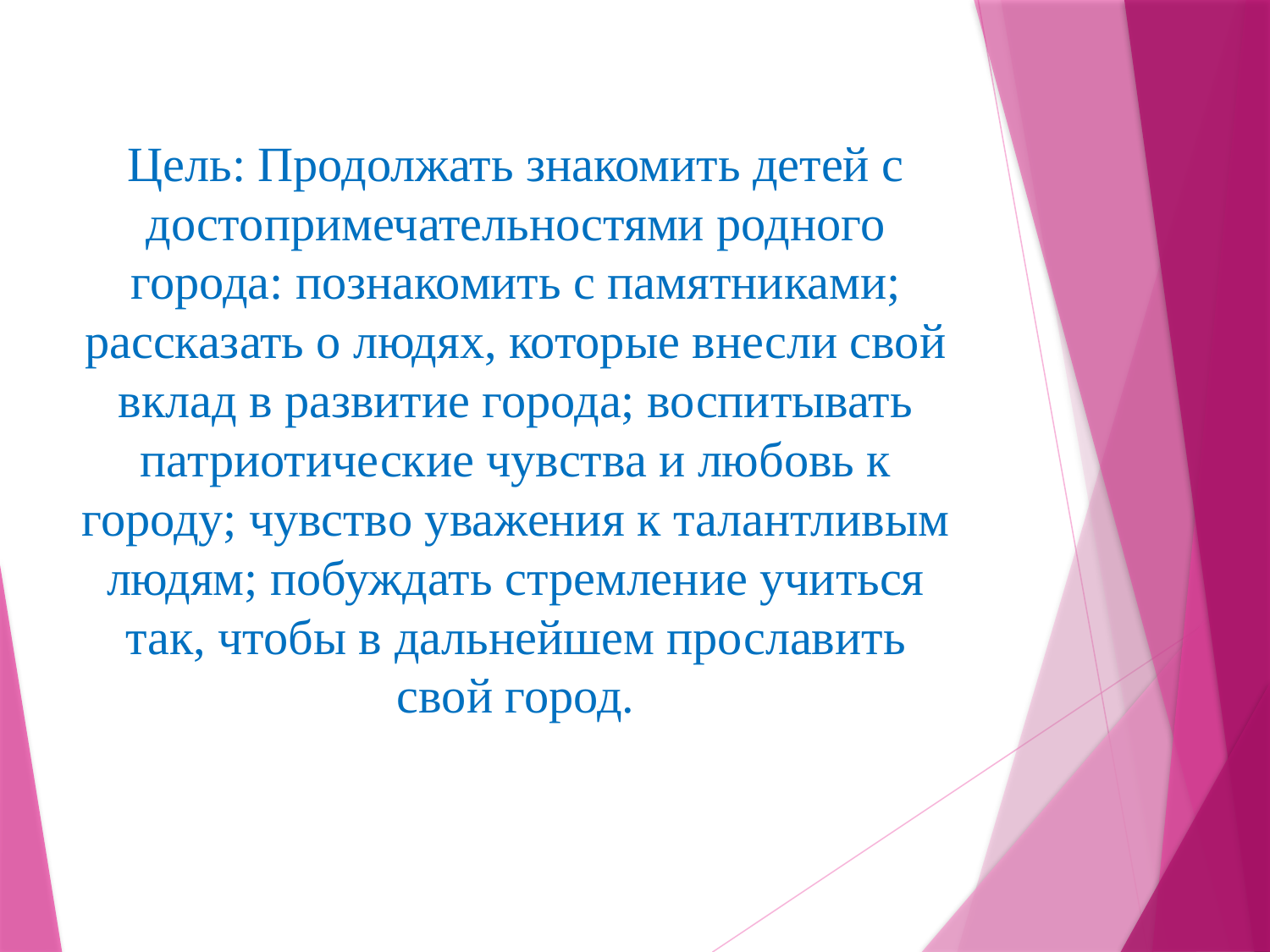

# Цель: Продолжать знакомить детей с достопримечательностями родного города: познакомить с памятниками; рассказать о людях, которые внесли свой вклад в развитие города; воспитывать патриотические чувства и любовь к городу; чувство уважения к талантливым людям; побуждать стремление учиться так, чтобы в дальнейшем прославить свой город.